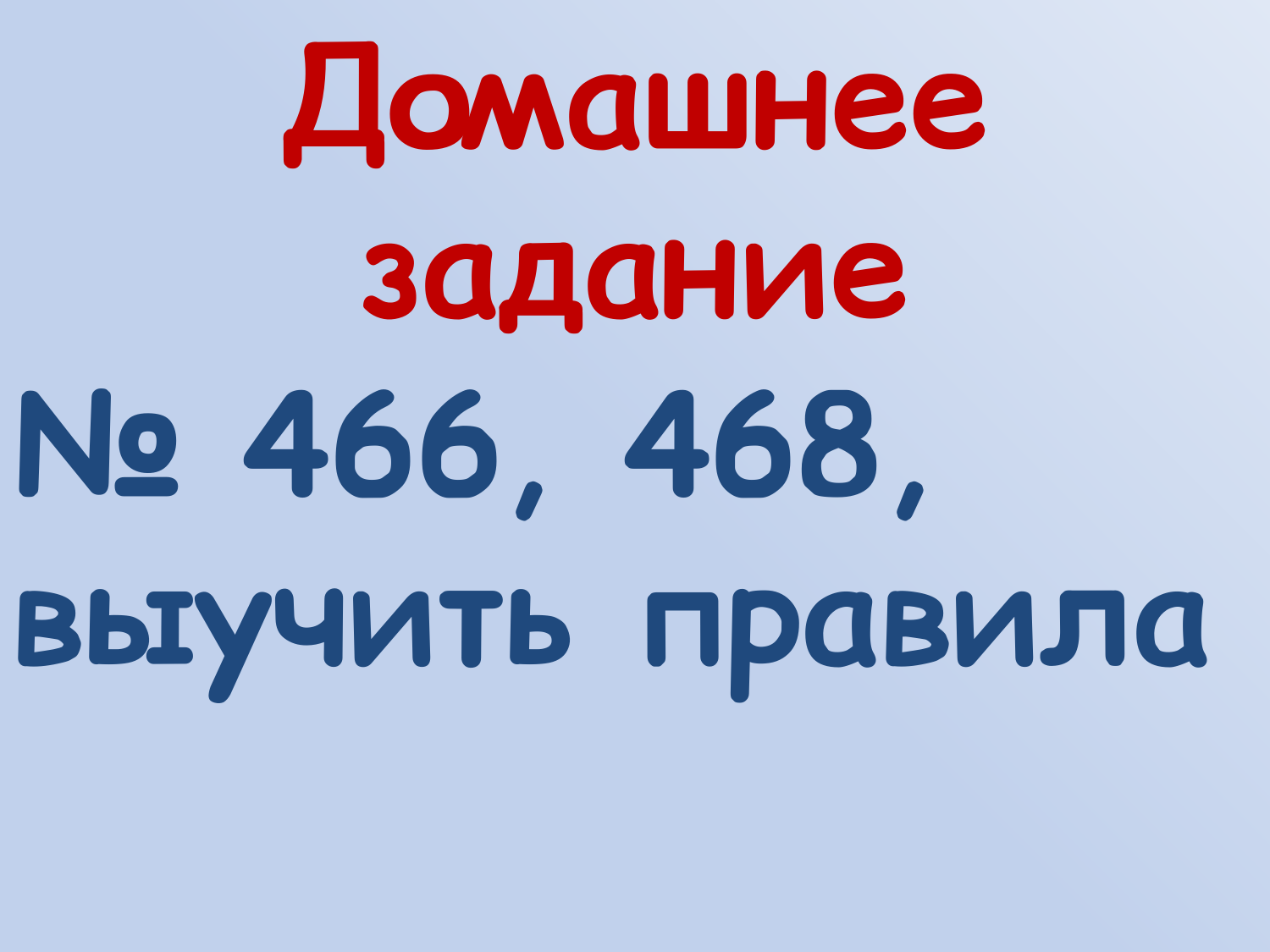

Домашнее задание
№ 466, 468, выучить правила